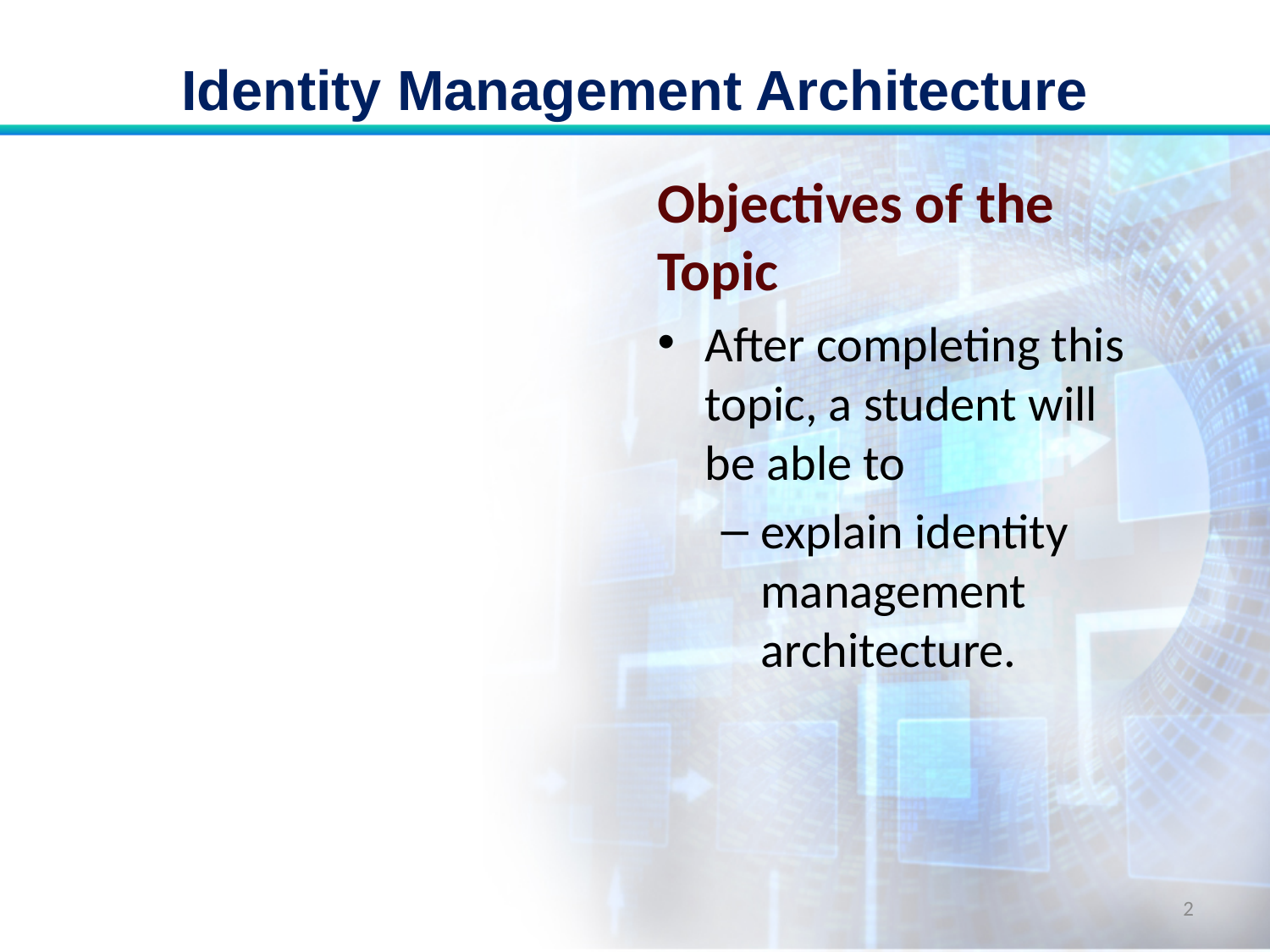

# Identity Management Architecture
Objectives of the Topic
After completing this topic, a student will be able to
explain identity management architecture.
2